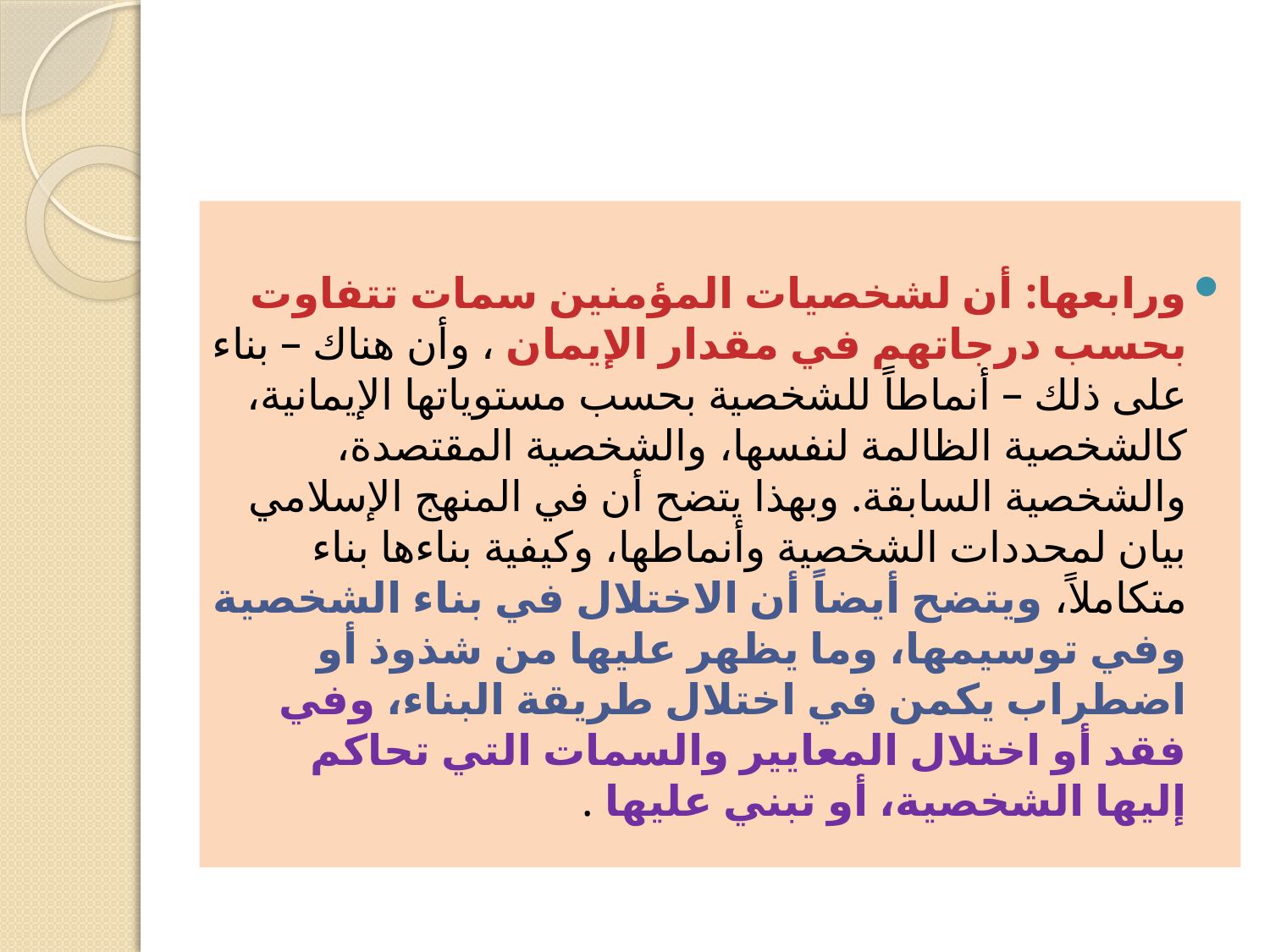

ورابعها: أن لشخصيات المؤمنين سمات تتفاوت بحسب درجاتهم في مقدار الإيمان ، وأن هناك – بناء على ذلك – أنماطاً للشخصية بحسب مستوياتها الإيمانية، كالشخصية الظالمة لنفسها، والشخصية المقتصدة، والشخصية السابقة. وبهذا يتضح أن في المنهج الإسلامي بيان لمحددات الشخصية وأنماطها، وكيفية بناءها بناء متكاملاً، ويتضح أيضاً أن الاختلال في بناء الشخصية وفي توسيمها، وما يظهر عليها من شذوذ أو اضطراب يكمن في اختلال طريقة البناء، وفي فقد أو اختلال المعايير والسمات التي تحاكم إليها الشخصية، أو تبني عليها .